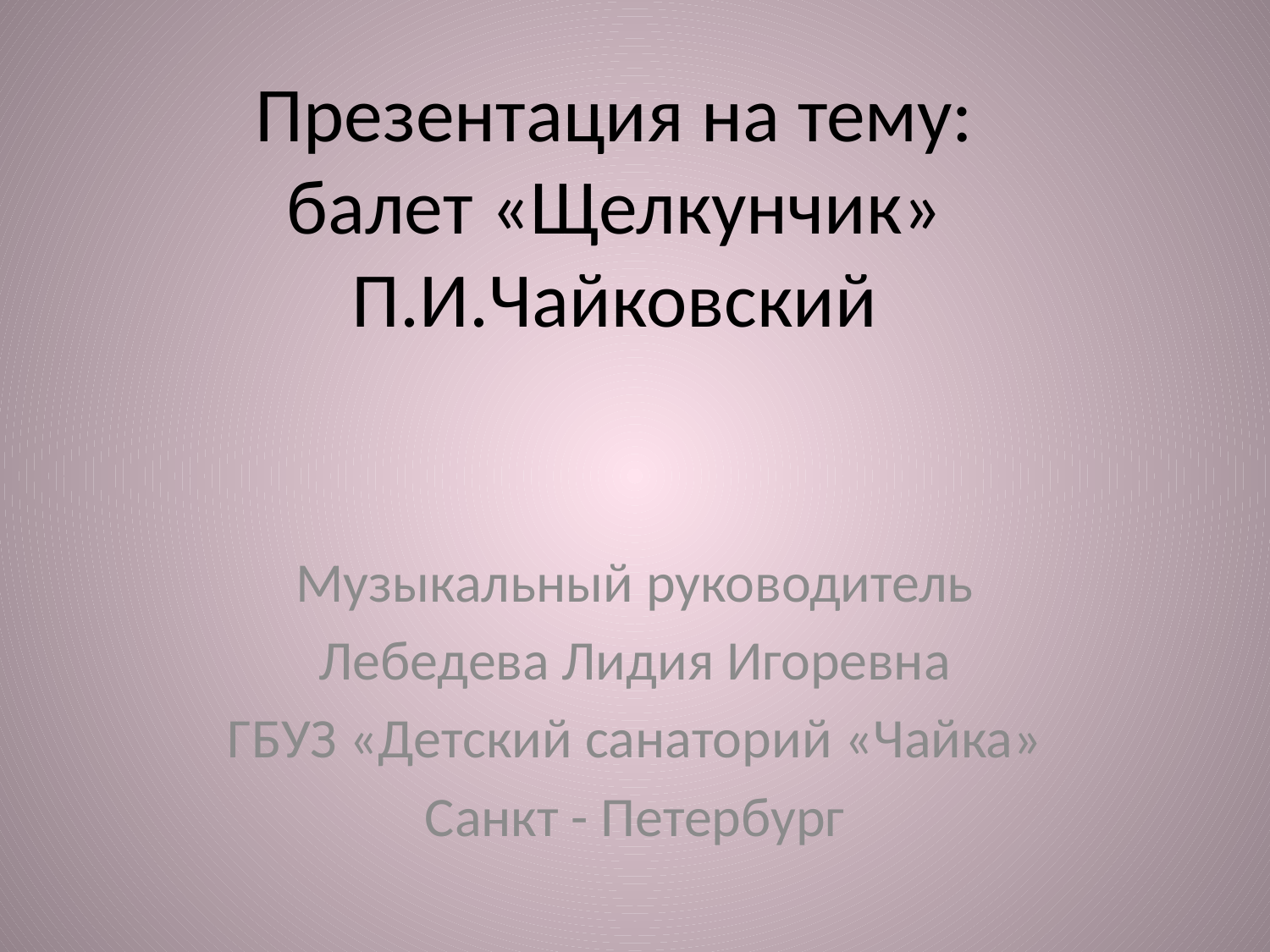

# Презентация на тему: балет «Щелкунчик» П.И.Чайковский
Музыкальный руководитель
Лебедева Лидия Игоревна
ГБУЗ «Детский санаторий «Чайка»
Санкт - Петербург